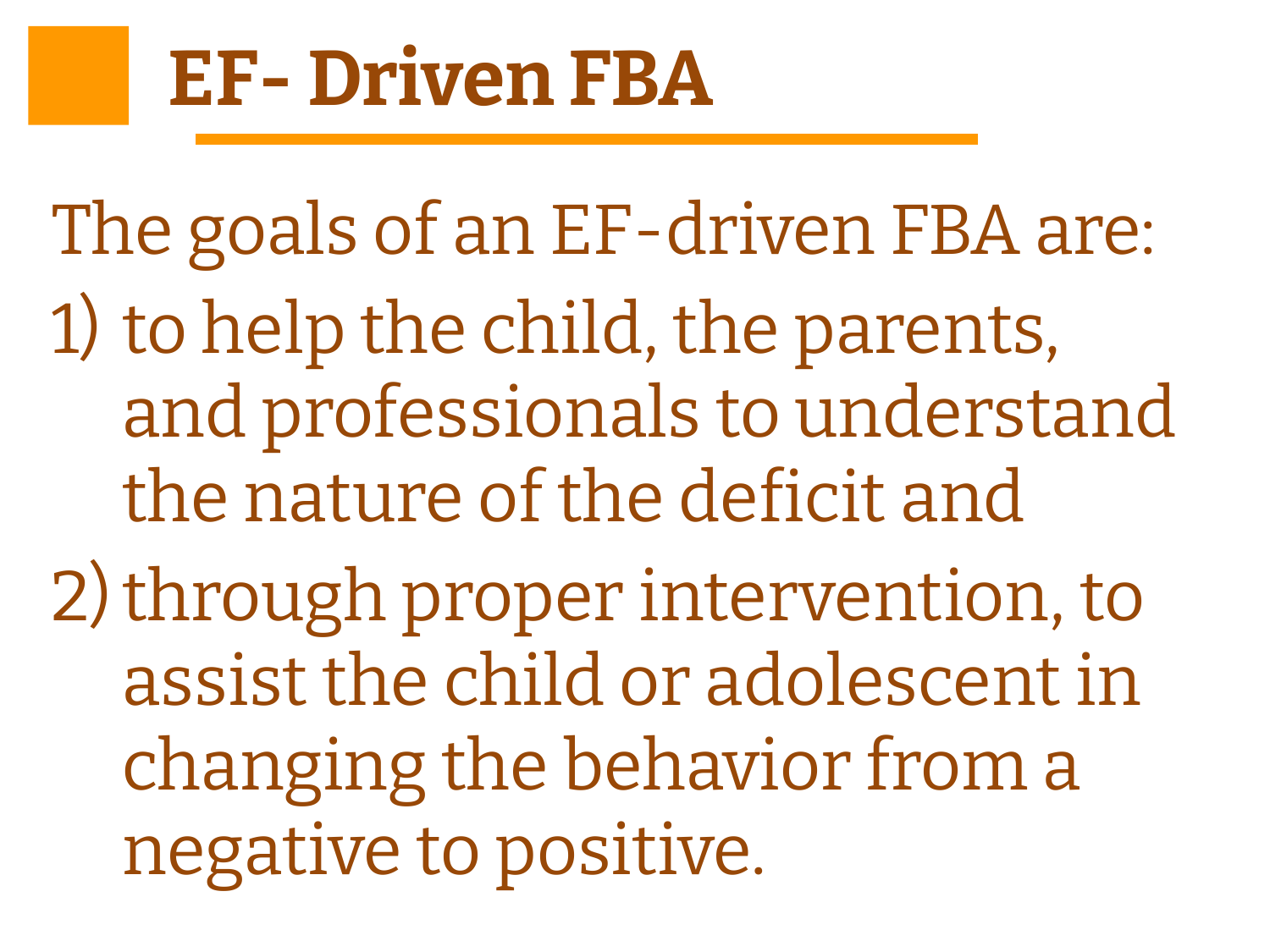

# EF- Driven FBA

The goals of an EF-driven FBA are:
to help the child, the parents, and professionals to understand the nature of the deficit and
through proper intervention, to assist the child or adolescent in changing the behavior from a negative to positive.